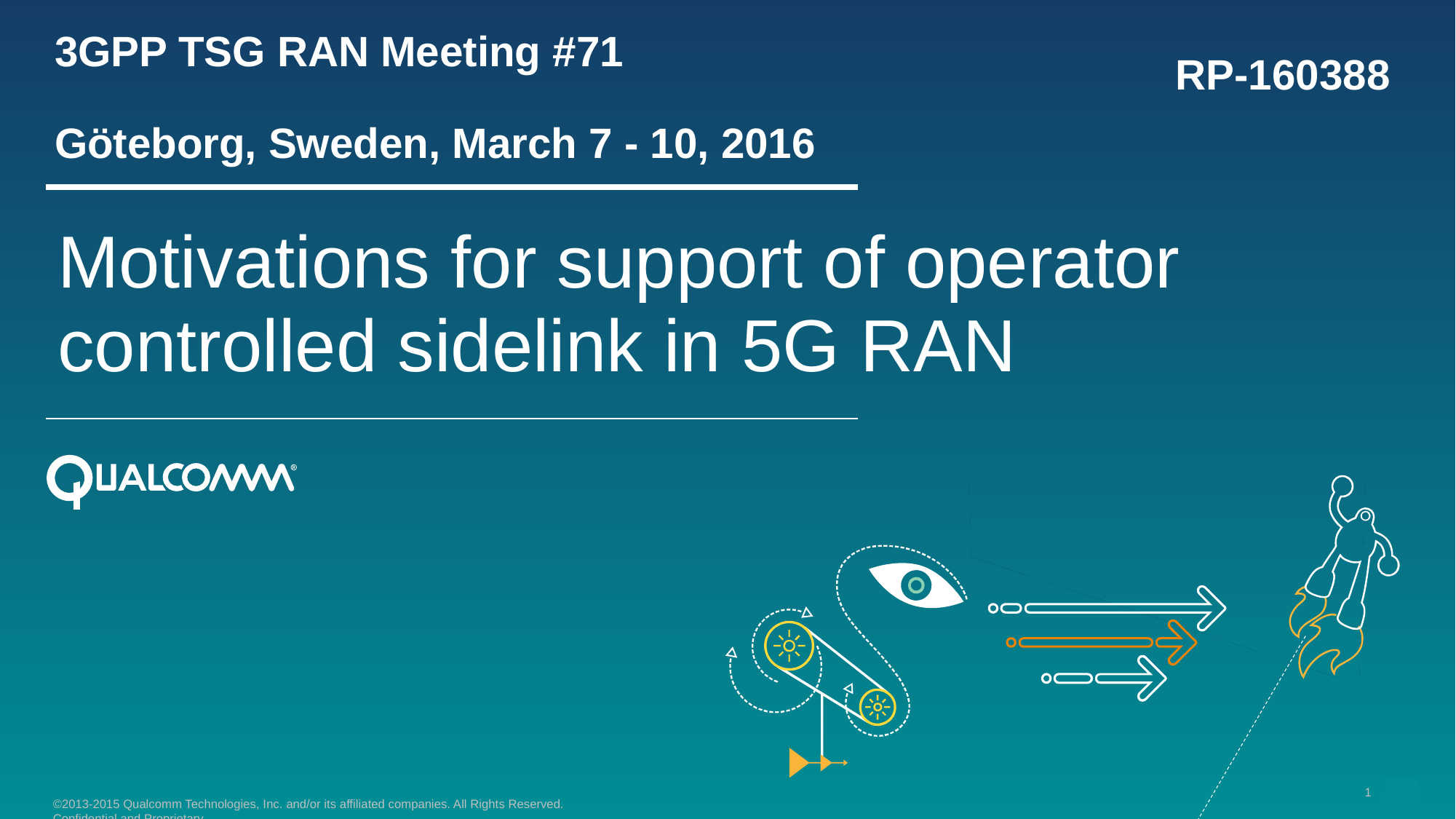

# 3GPP TSG RAN Meeting #71 Göteborg, Sweden, March 7 - 10, 2016
RP-160388
Motivations for support of operator controlled sidelink in 5G RAN